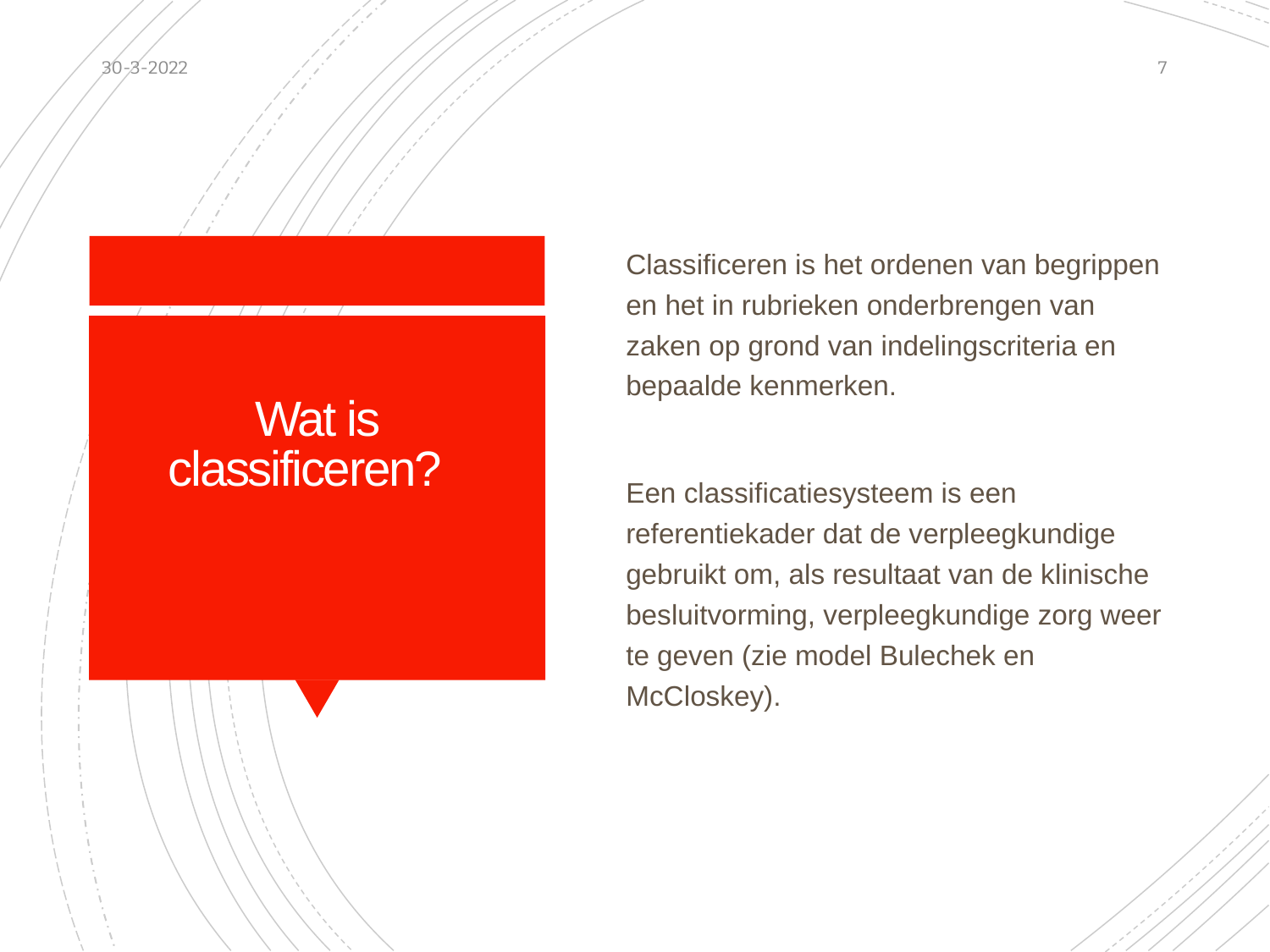

30-3-2022
7
Classificeren is het ordenen van begrippen en het in rubrieken onderbrengen van zaken op grond van indelingscriteria en bepaalde kenmerken.

Een classificatiesysteem is een referentiekader dat de verpleegkundige gebruikt om, als resultaat van de klinische besluitvorming, verpleegkundige zorg weer te geven (zie model Bulechek en McCloskey).
# Wat is classificeren?